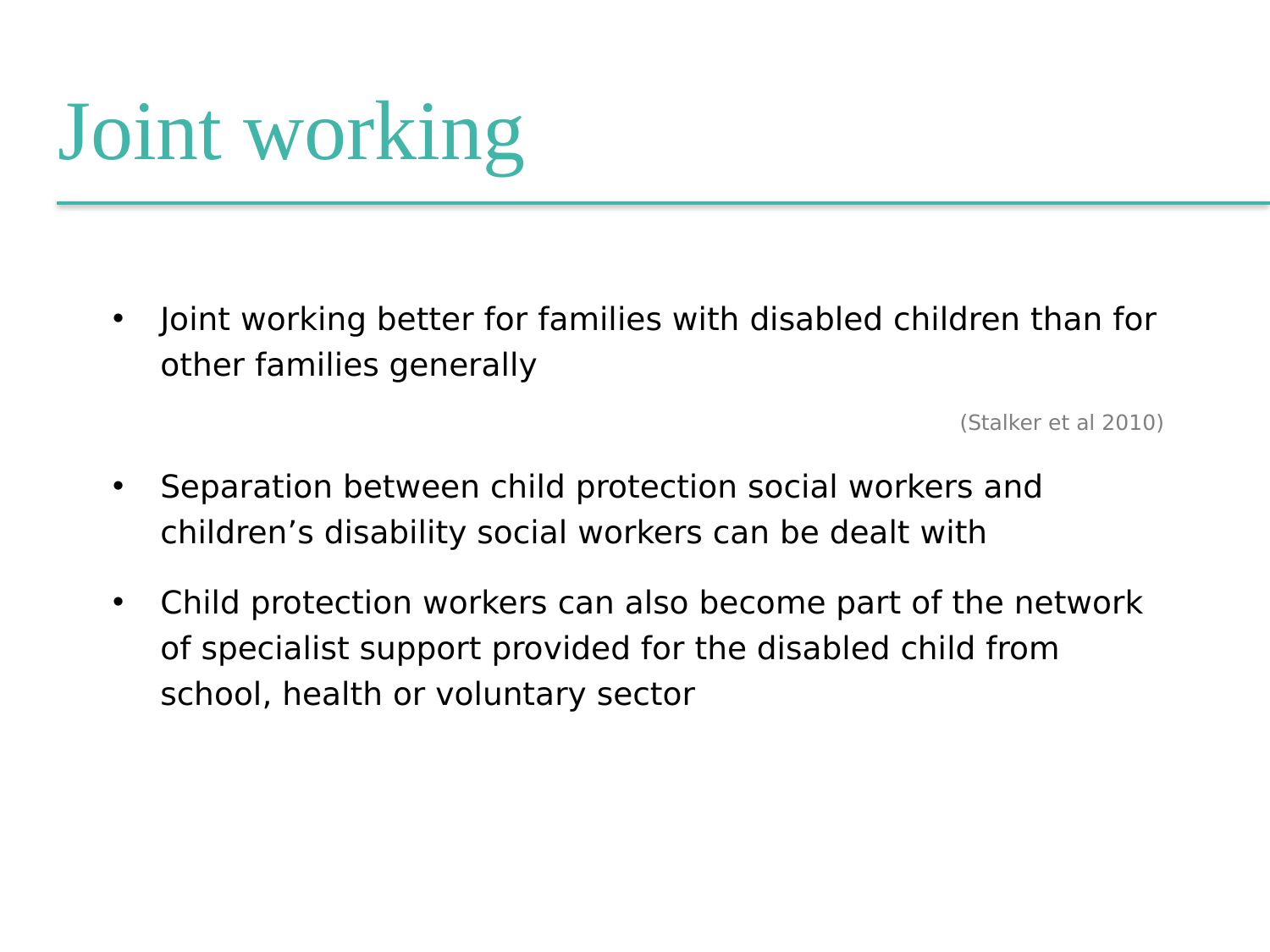

Joint working
Joint working better for families with disabled children than for other families generally
(Stalker et al 2010)
Separation between child protection social workers and children’s disability social workers can be dealt with
Child protection workers can also become part of the network of specialist support provided for the disabled child from school, health or voluntary sector